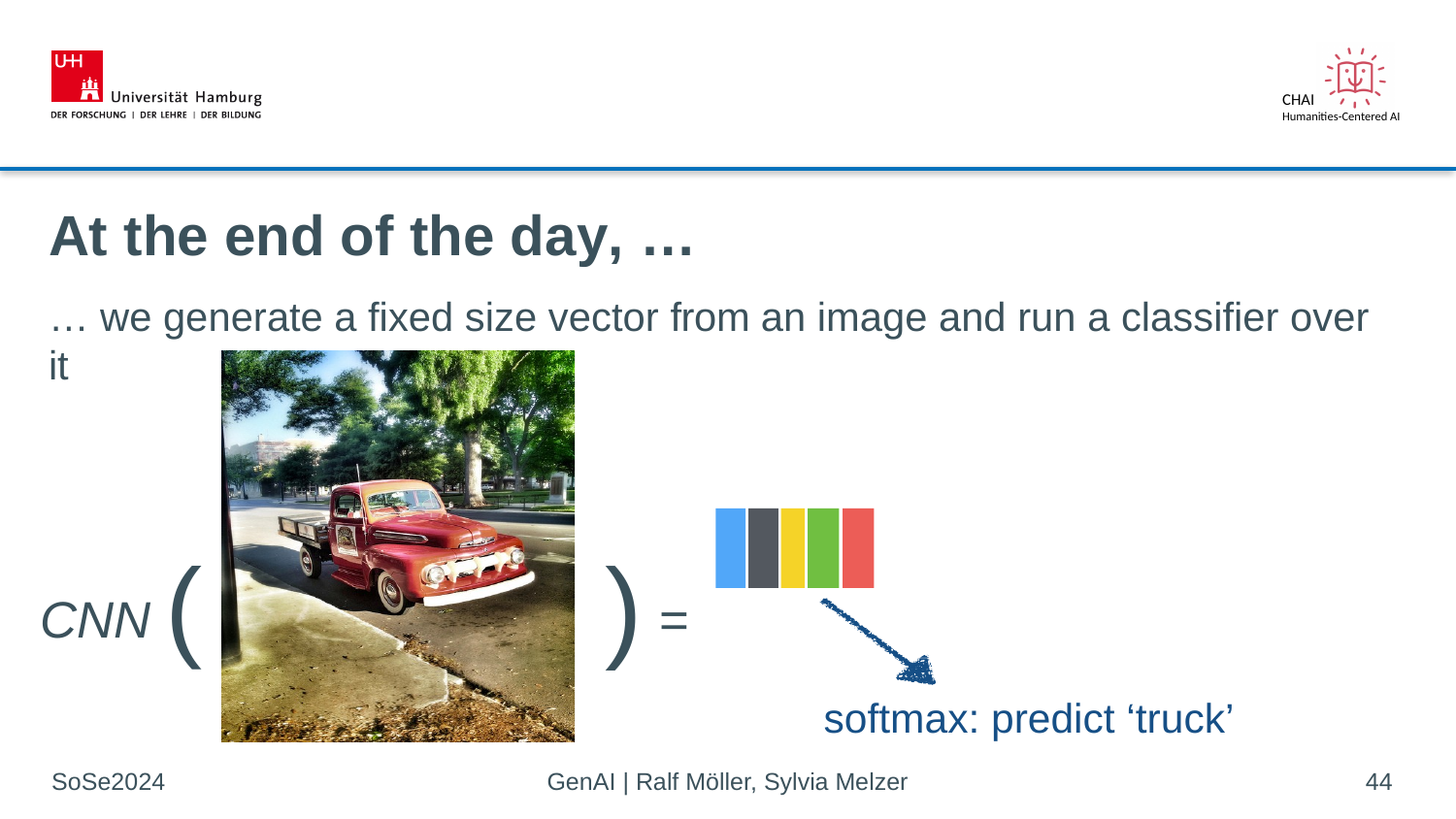

# At the end of the day, …
… we generate a fixed size vector from an image and run a classifier over it

)=
CNN (

softmax: predict ‘truck’
SoSe2024
GenAI | Ralf Möller, Sylvia Melzer
44